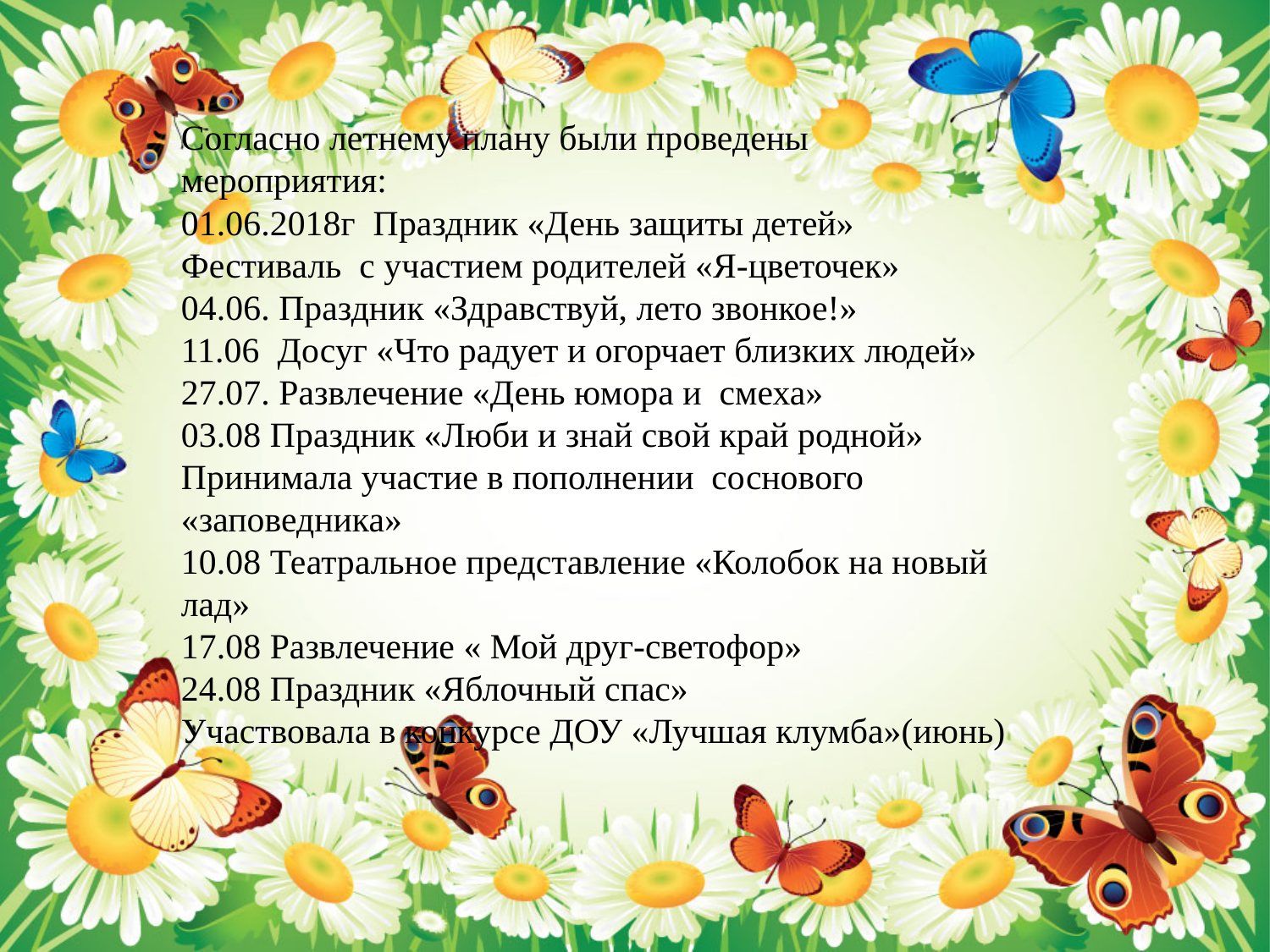

Согласно летнему плану были проведены  мероприятия:
01.06.2018г  Праздник «День защиты детей»
Фестиваль  с участием родителей «Я-цветочек»
04.06. Праздник «Здравствуй, лето звонкое!»
11.06  Досуг «Что радует и огорчает близких людей»
27.07. Развлечение «День юмора и  смеха»
03.08 Праздник «Люби и знай свой край родной»
Принимала участие в пополнении  соснового «заповедника»
10.08 Театральное представление «Колобок на новый лад»
17.08 Развлечение « Мой друг-светофор»
24.08 Праздник «Яблочный спас»
Участвовала в конкурсе ДОУ «Лучшая клумба»(июнь)